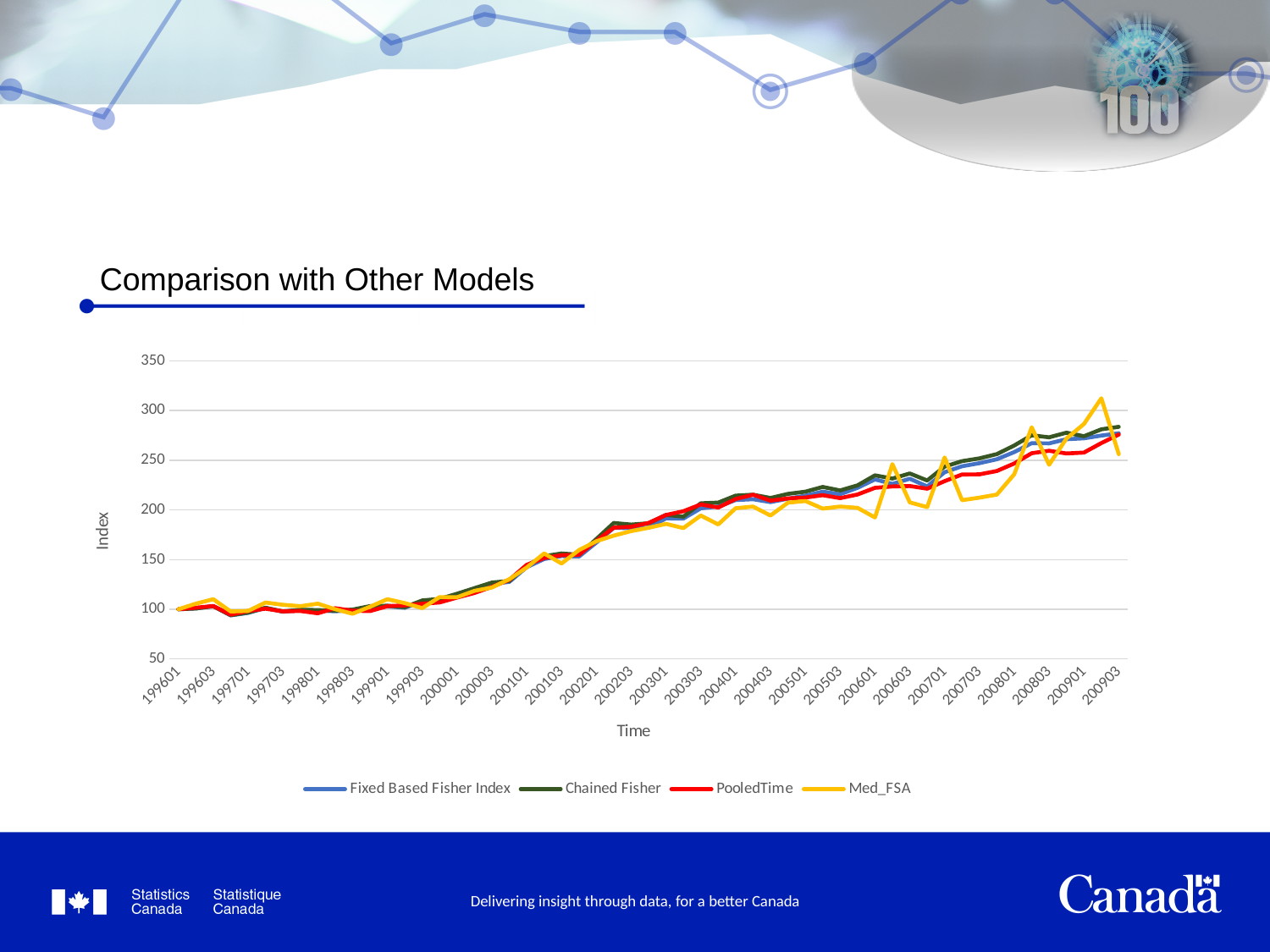

# Comparison with Other Models

### Chart

| Category | Fixed Based Fisher Index | Chained Fisher | PooledTime | Med_FSA |
|---|---|---|---|---|
| 199601 | 100.0 | 100.0 | 100.0 | 100.0 |
| 199602 | 100.77440714943882 | 100.77440714943882 | 101.59088189489816 | 105.618 |
| 199603 | 103.10566037412136 | 103.07535626558318 | 103.25215321312413 | 110.1124 |
| 199604 | 93.84735525710589 | 94.01923690892188 | 94.54807033773814 | 97.75281 |
| 199701 | 96.34774688544597 | 96.70037343629603 | 98.19323136891873 | 98.31461 |
| 199702 | 101.31043185641829 | 101.52215108335474 | 100.59474160667243 | 106.7416 |
| 199703 | 97.49962923611866 | 97.8201553267407 | 97.86979628873605 | 104.4944 |
| 199704 | 99.09250964722712 | 99.53689031335787 | 98.26047747082819 | 103.0899 |
| 199801 | 98.77143909339524 | 99.14312866247812 | 95.94978541136395 | 105.618 |
| 199802 | 97.93069661215398 | 98.56817746196741 | 101.02673512165488 | 100.0 |
| 199803 | 99.08929335117472 | 99.67058086263513 | 98.55666736850081 | 95.50562 |
| 199804 | 102.51980552545763 | 103.1254715051497 | 98.13604065359623 | 102.5281 |
| 199901 | 102.98798986558407 | 103.56399460941198 | 103.08609222904501 | 110.1124 |
| 199902 | 101.4850048896819 | 102.09122103940042 | 103.90885139804489 | 106.1798 |
| 199903 | 108.06942174638651 | 108.87948635839506 | 105.49186975238347 | 101.1236 |
| 199904 | 109.58052691519073 | 110.45012730480819 | 106.83573692827169 | 112.2472 |
| 200001 | 114.66641535922722 | 115.58979933912306 | 111.74927949357341 | 112.0787 |
| 200002 | 120.17494371548396 | 121.22295891200059 | 116.42069201935965 | 118.5393 |
| 200003 | 125.59996130219349 | 126.86540870069406 | 122.54917597828236 | 121.9101 |
| 200004 | 127.534572355474 | 128.5042163478629 | 129.5779312674443 | 130.2247 |
| 200101 | 142.38425265377123 | 143.96284862030566 | 144.72501389693267 | 142.0787 |
| 200102 | 150.61367078299065 | 153.47052695635116 | 151.57244356220073 | 156.1798 |
| 200103 | 153.57414998125267 | 156.17236293208228 | 154.42695262476127 | 146.0674 |
| 200104 | 153.06667643111513 | 154.90279890266353 | 154.8132707728748 | 159.5506 |
| 200201 | 167.18116271573012 | 170.75608381989355 | 168.91205350132245 | 168.5393 |
| 200202 | 181.91854258394463 | 186.86933122482267 | 182.1545287667785 | 174.1573 |
| 200203 | 181.79966087677263 | 185.24539109605865 | 183.06066231803686 | 178.6517 |
| 200204 | 182.10771621499188 | 186.55779247316397 | 186.9344622151447 | 182.0225 |
| 200301 | 191.4384522534008 | 194.9487176152451 | 194.94514006614958 | 185.9551 |
| 200302 | 191.33741647267306 | 193.268860679213 | 198.69325155330594 | 181.7416 |
| 200303 | 201.6155324799703 | 206.69637891136534 | 205.54557509964448 | 194.382 |
| 200304 | 203.4262754448778 | 207.39204616542492 | 202.42996724978522 | 185.3933 |
| 200401 | 209.93645723979913 | 214.39504150969287 | 210.94288001293268 | 201.6854 |
| 200402 | 210.78460113181853 | 215.35524475158726 | 215.31035222118052 | 203.3708 |
| 200403 | 207.89706498712846 | 212.03294043109102 | 209.37175123891413 | 194.382 |
| 200404 | 211.30039410136268 | 216.16308643075436 | 211.5777167318258 | 207.3034 |
| 200501 | 214.29736229595272 | 218.3422770152003 | 212.485783720576 | 208.9888 |
| 200502 | 218.35182791566461 | 223.15417608390632 | 214.84178768051453 | 201.3483 |
| 200503 | 215.7939638057511 | 219.62563077180513 | 211.85398470622746 | 203.3708 |
| 200504 | 222.27298895845138 | 224.74395942813848 | 215.55540709536865 | 202.1348 |
| 200601 | 230.70754459783936 | 234.81834885502732 | 222.2504026271484 | 192.4157 |
| 200602 | 226.21866155816656 | 231.5601190317836 | 223.61378418137465 | 246.0674 |
| 200603 | 231.3848708470937 | 236.7367767805358 | 224.0363433937933 | 207.5843 |
| 200604 | 223.65988972628898 | 229.62276038729448 | 221.3561816856975 | 202.809 |
| 200701 | 237.9306233080466 | 243.6215538539261 | 228.95887127118368 | 252.809 |
| 200702 | 243.9532482548066 | 249.09301979808487 | 235.6817518804735 | 209.8315 |
| 200703 | 247.08268691565704 | 251.8972223757569 | 235.80146146576973 | 212.3596 |
| 200704 | 250.98203203625445 | 256.18116107392945 | 239.17623998779112 | 215.4494 |
| 200801 | 258.2559860614187 | 264.85898281191135 | 246.7883004658692 | 235.9551 |
| 200802 | 267.19705451409425 | 275.1323198281037 | 257.08729230230966 | 283.1461 |
| 200803 | 266.99952376523066 | 273.07023914891704 | 259.5637626700609 | 245.4494 |
| 200804 | 271.1735962454097 | 277.76555386356154 | 256.83505923242944 | 271.9101 |
| 200901 | 272.0535248456495 | 274.15971617966153 | 257.7364074201294 | 286.5168 |
| 200902 | 274.84346071593404 | 281.1223254487978 | 267.2749452322919 | 312.3596 |
| 200903 | 277.1661307222184 | 283.65843708316936 | 275.85770908620304 | 256.1798 |